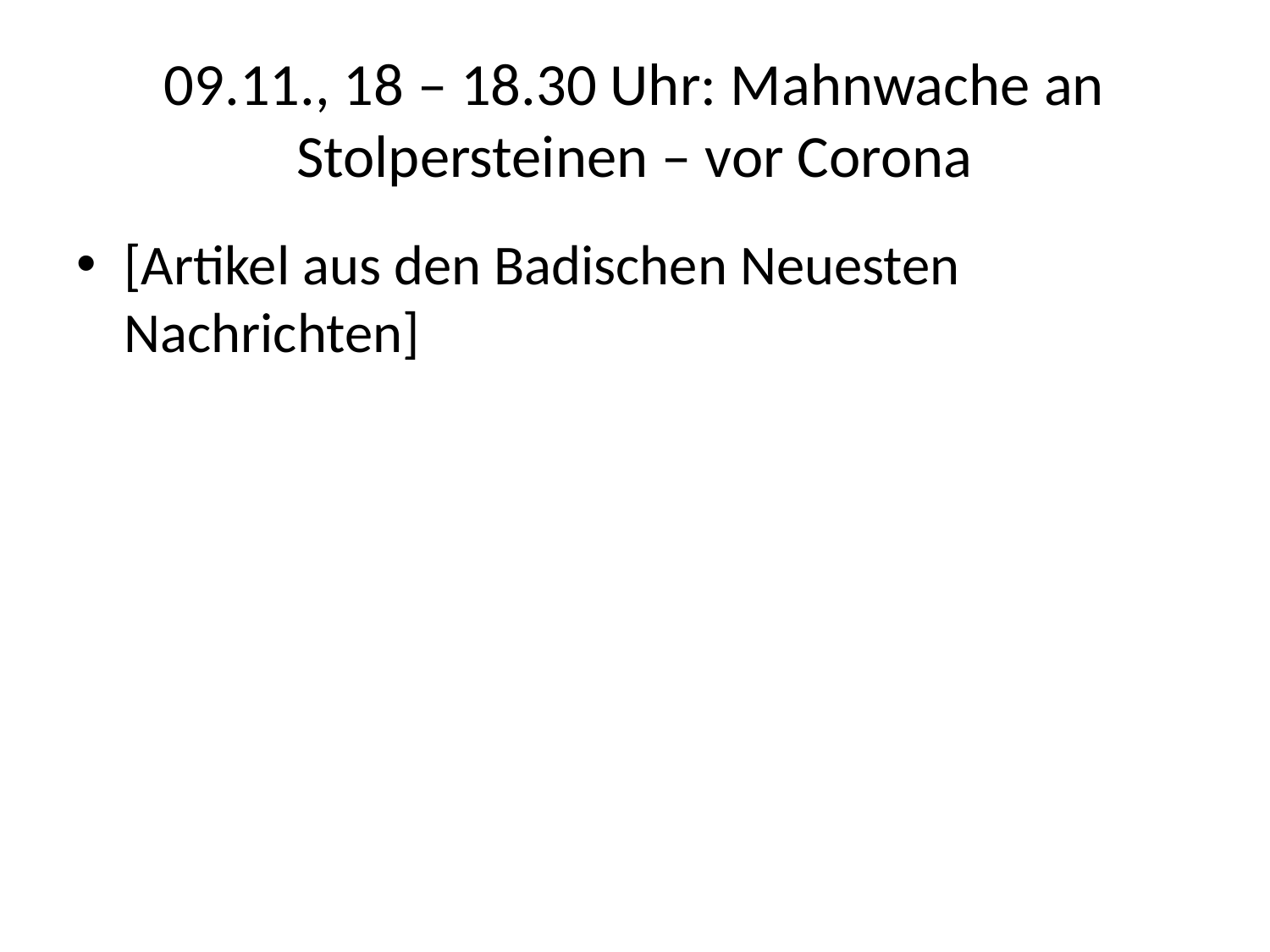

# 09.11., 18 – 18.30 Uhr: Mahnwache an Stolpersteinen – vor Corona
[Artikel aus den Badischen Neuesten Nachrichten]